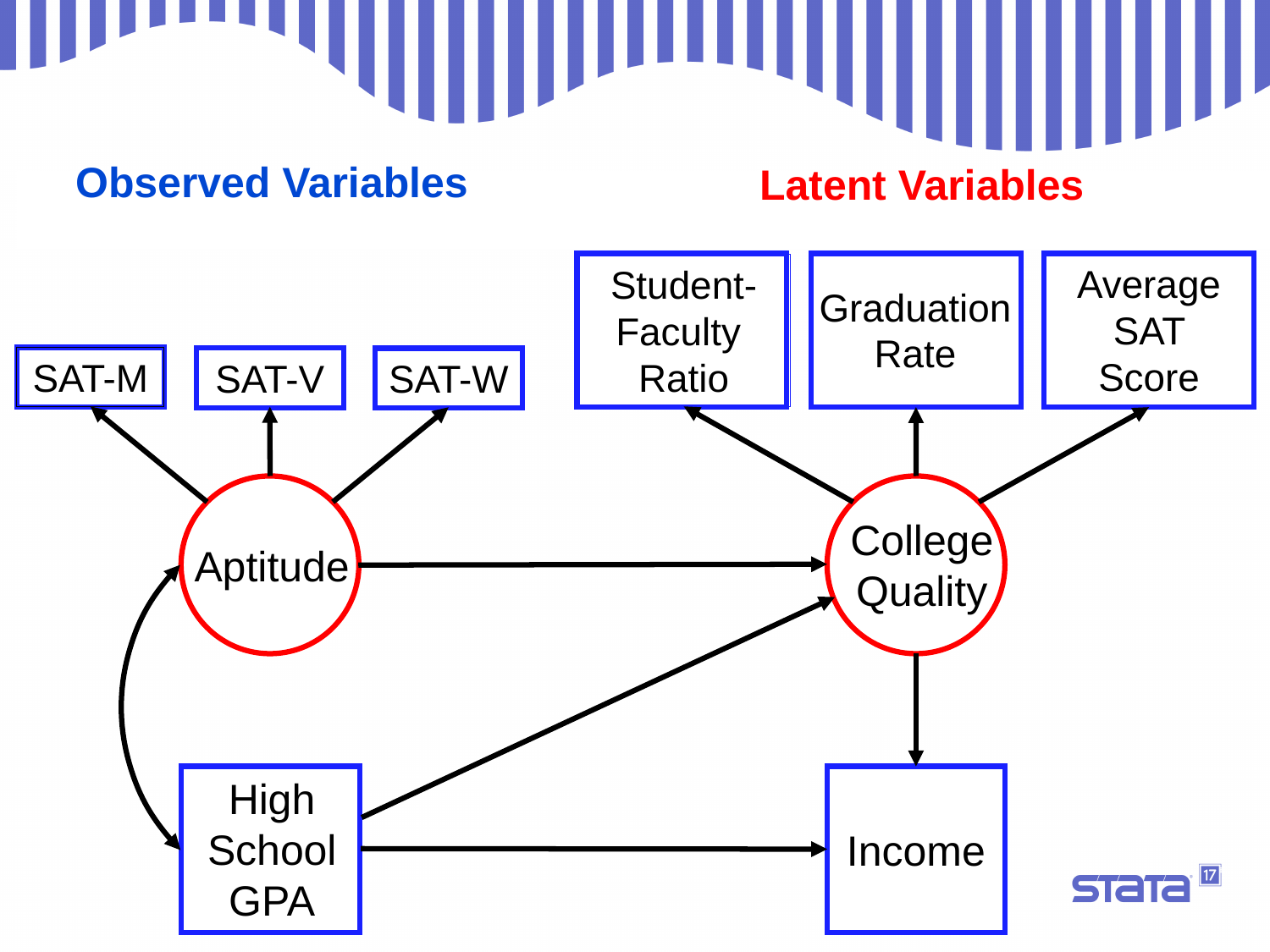

Observed Variables
Latent Variables

Average SAT Score
Student-
Faculty
Ratio
Graduation Rate

SAT-M

SAT-V

SAT-W

College Quality
Aptitude
High School GPA

Income